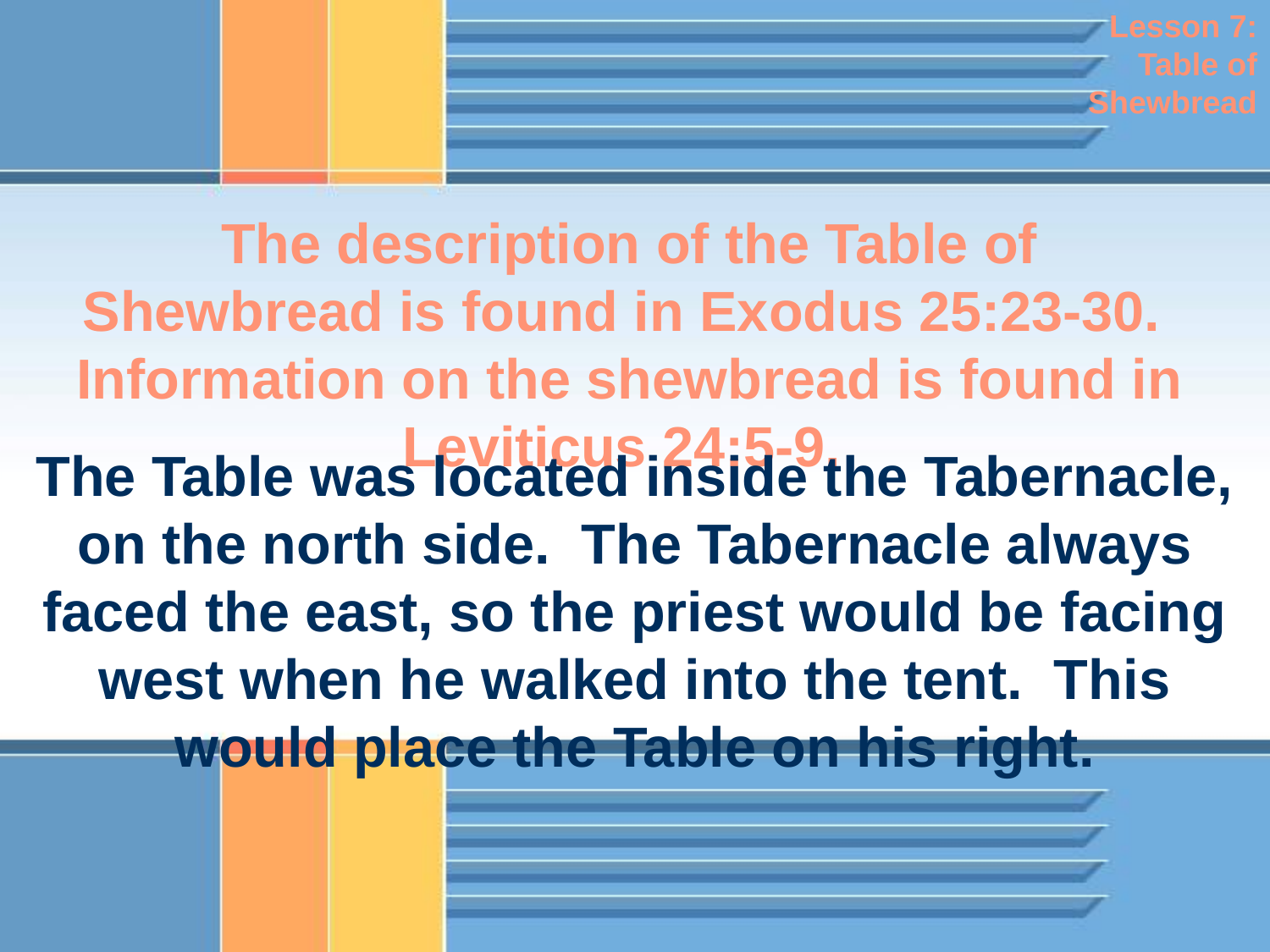

Lesson 7: Table of Shewbread
The description of the Table of Shewbread is found in Exodus 25:23-30.  Information on the shewbread is found in Leviticus 24:5-9.
The Table was located inside the Tabernacle, on the north side.  The Tabernacle always faced the east, so the priest would be facing west when he walked into the tent.  This would place the Table on his right.